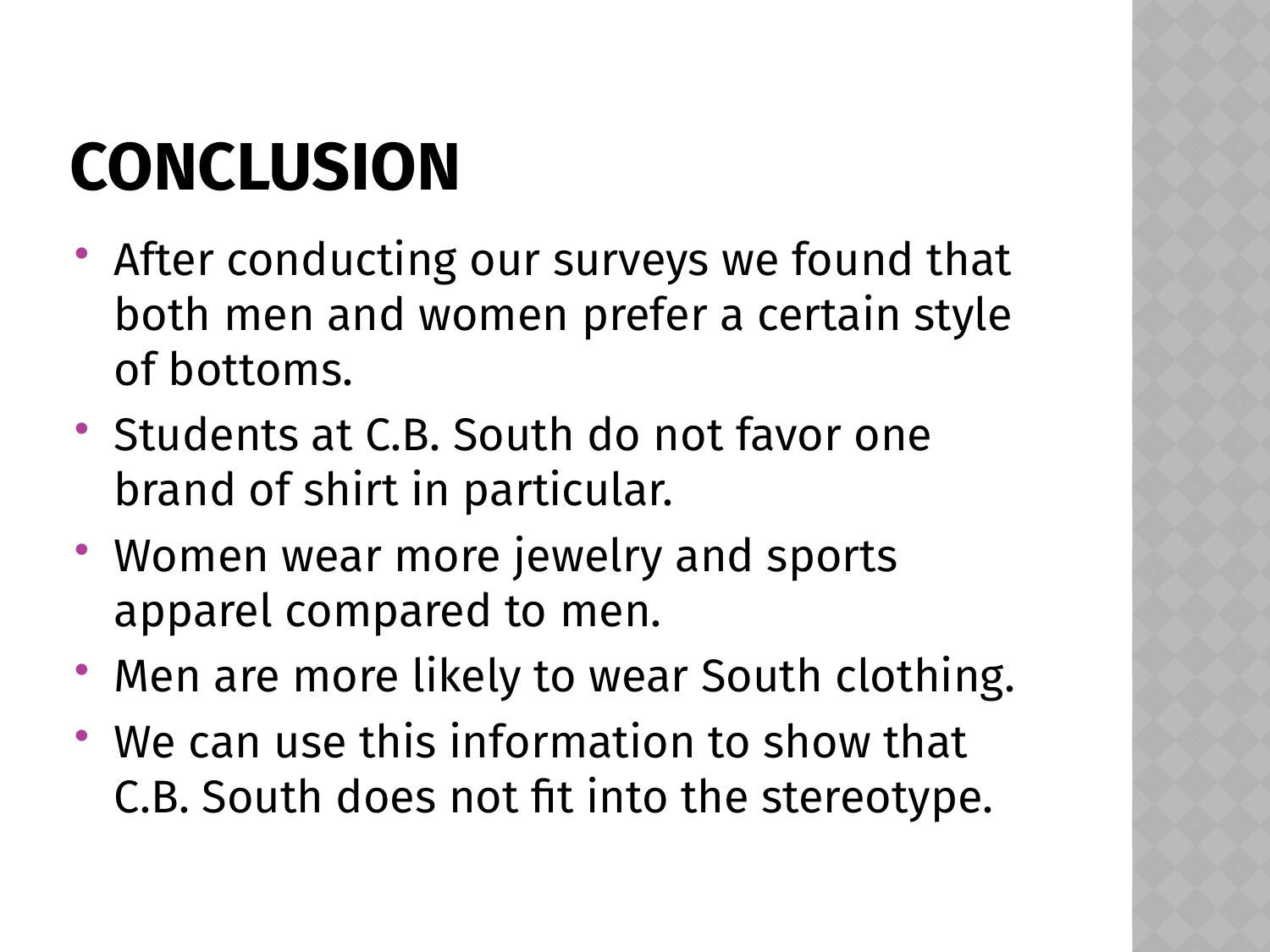

# Conclusion
After conducting our surveys we found that both men and women prefer a certain style of bottoms.
Students at C.B. South do not favor one brand of shirt in particular.
Women wear more jewelry and sports apparel compared to men.
Men are more likely to wear South clothing.
We can use this information to show that C.B. South does not fit into the stereotype.